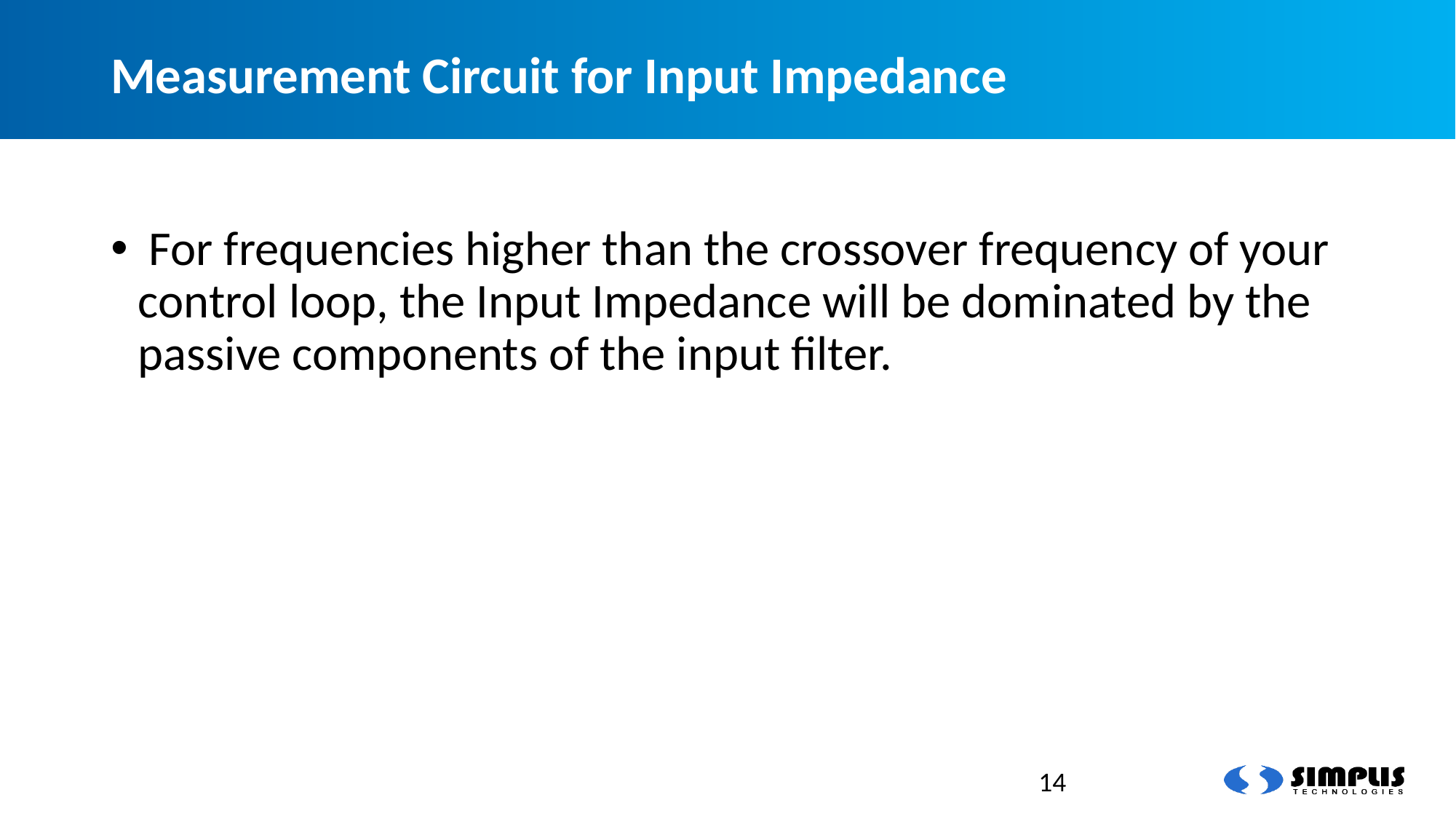

# Measurement Circuit for Input Impedance
 For frequencies higher than the crossover frequency of your control loop, the Input Impedance will be dominated by the passive components of the input filter.
14